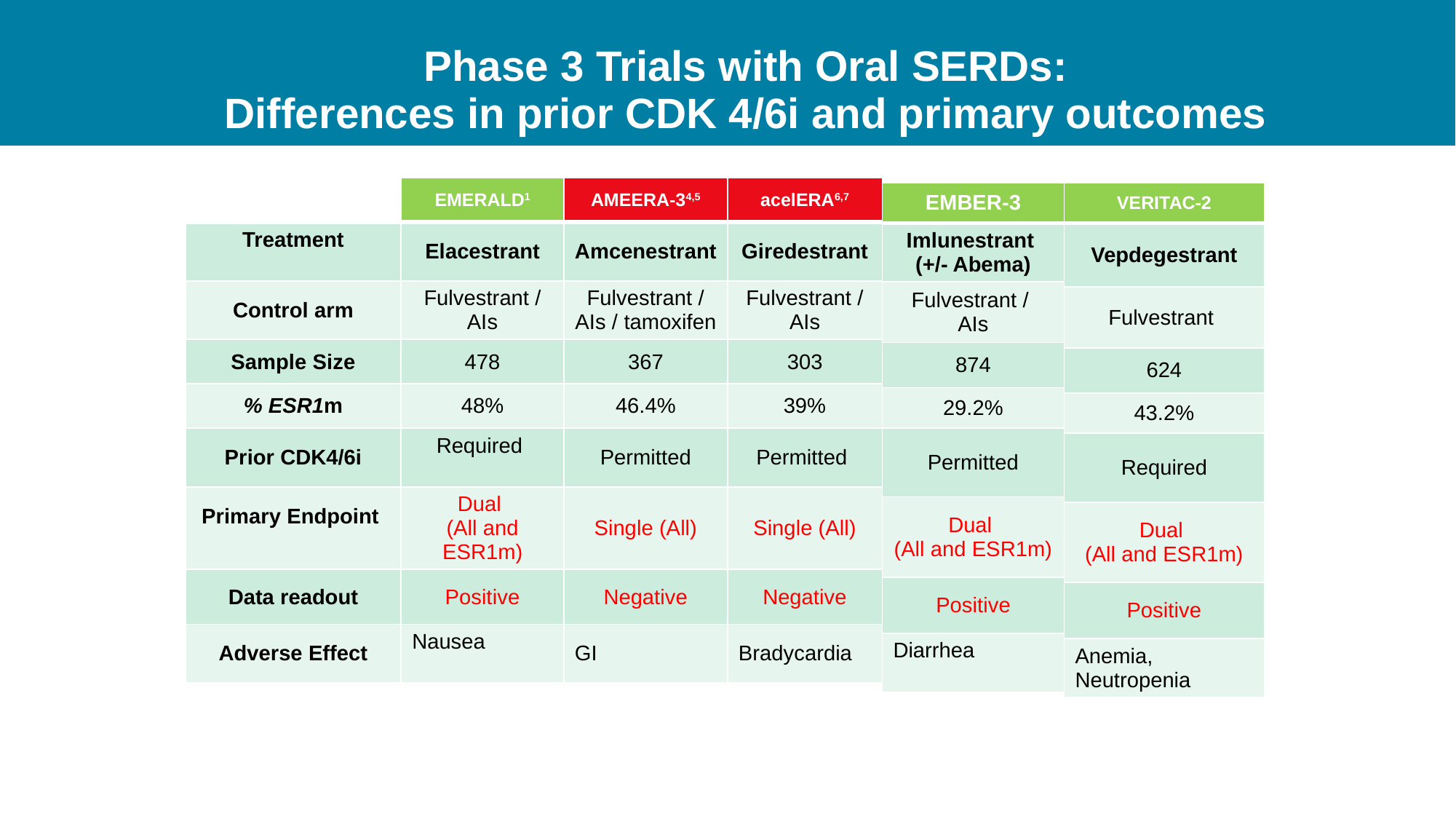

# Phase 3 Trials with Oral SERDs: Differences in prior CDK 4/6i and primary outcomes
|  | EMERALD1 | AMEERA-34,5 | acelERA6,7 |
| --- | --- | --- | --- |
| Treatment | Elacestrant | Amcenestrant | Giredestrant |
| Control arm | Fulvestrant / AIs | Fulvestrant / AIs / tamoxifen | Fulvestrant / AIs |
| Sample Size | 478 | 367 | 303 |
| % ESR1m | 48% | 46.4% | 39% |
| Prior CDK4/6i | Required | Permitted | Permitted |
| Primary Endpoint | Dual (All and ESR1m) | Single (All) | Single (All) |
| Data readout | Positive | Negative | Negative |
| Adverse Effect | Nausea | GI | Bradycardia |
| EMBER-3 |
| --- |
| Imlunestrant (+/- Abema) |
| Fulvestrant / AIs |
| 874 |
| 29.2% |
| Permitted |
| Dual (All and ESR1m) |
| Positive |
| Diarrhea |
| VERITAC-2 |
| --- |
| Vepdegestrant |
| Fulvestrant |
| 624 |
| 43.2% |
| Required |
| Dual (All and ESR1m) |
| Positive |
| Anemia, Neutropenia |